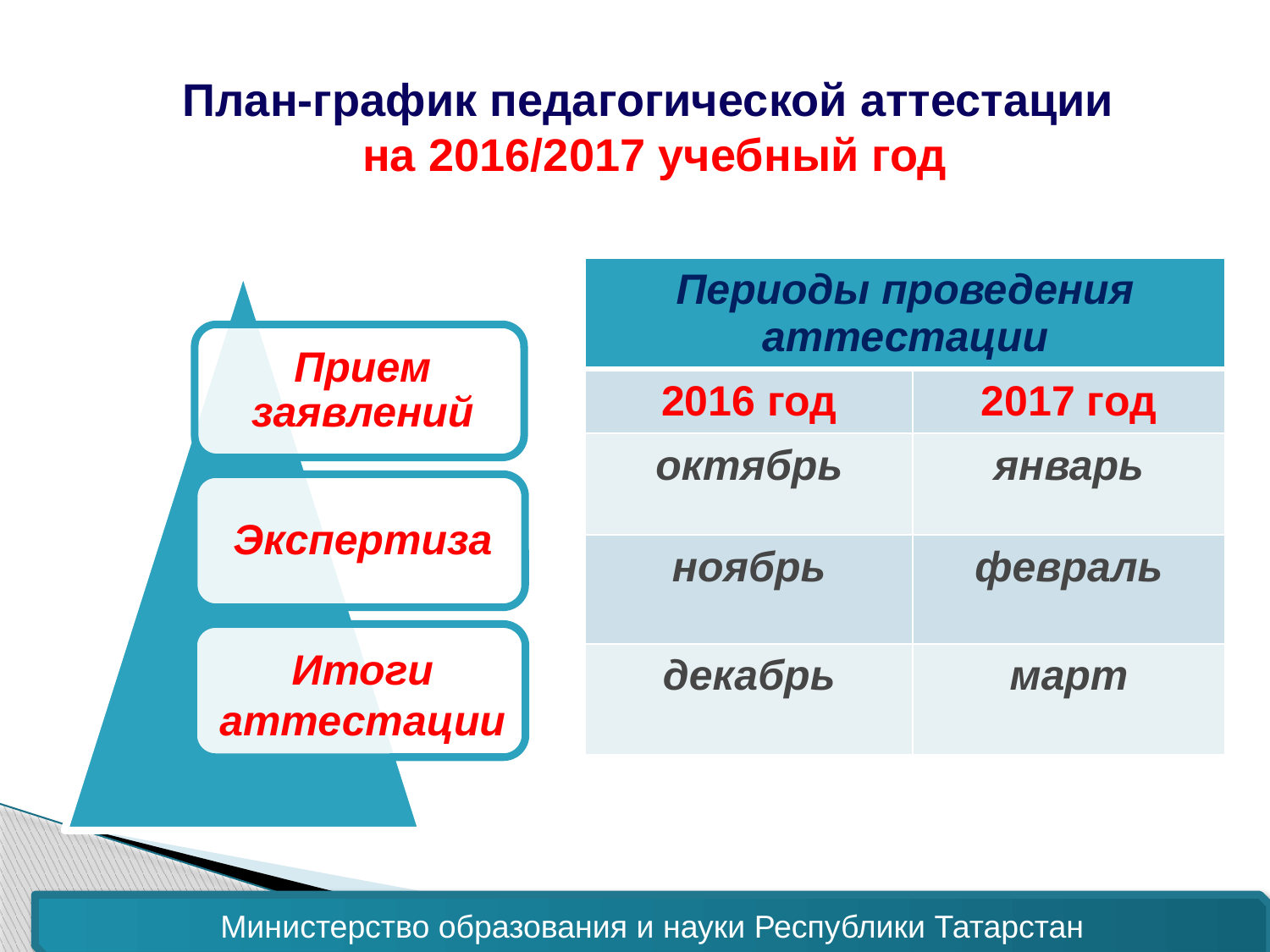

# План-график педагогической аттестации на 2016/2017 учебный год
| Периоды проведения аттестации |  |
| --- | --- |
| 2016 год | 2017 год |
| октябрь | январь |
| ноябрь | февраль |
| декабрь | март |
Прием заявлений
Экспертиза

Итоги аттестации

Министерство образования и науки Республики Татарстан